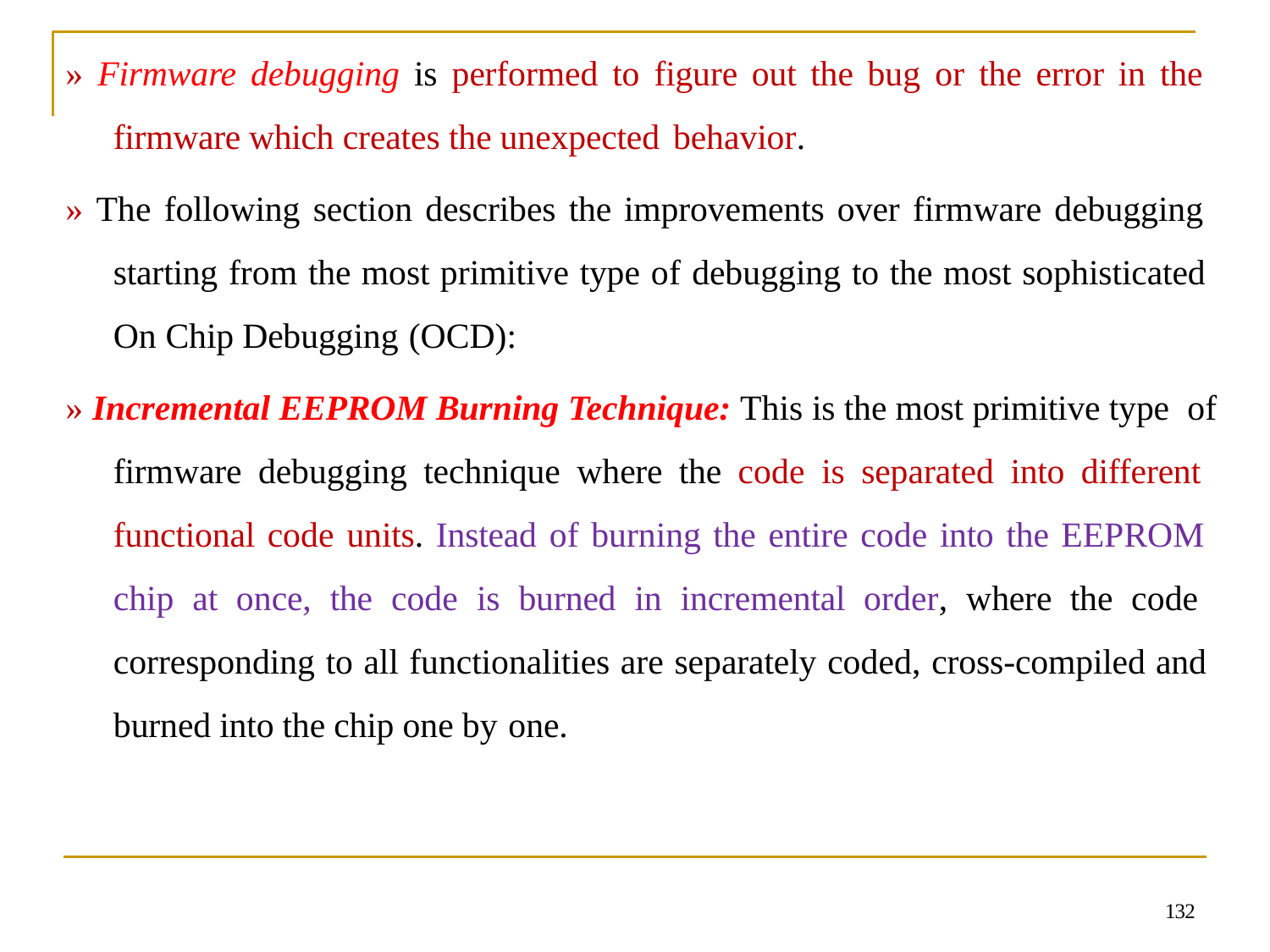

» Firmware debugging is performed to figure out the bug or the error in the  firmware which creates the unexpected behavior.
» The following section describes the improvements over firmware debugging  starting from the most primitive type of debugging to the most sophisticated  On Chip Debugging (OCD):
» Incremental EEPROM Burning Technique: This is the most primitive type  of firmware debugging technique where the code is separated into different  functional code units. Instead of burning the entire code into the EEPROM  chip at once, the code is burned in incremental order, where the code  corresponding to all functionalities are separately coded, cross-compiled and  burned into the chip one by one.
132